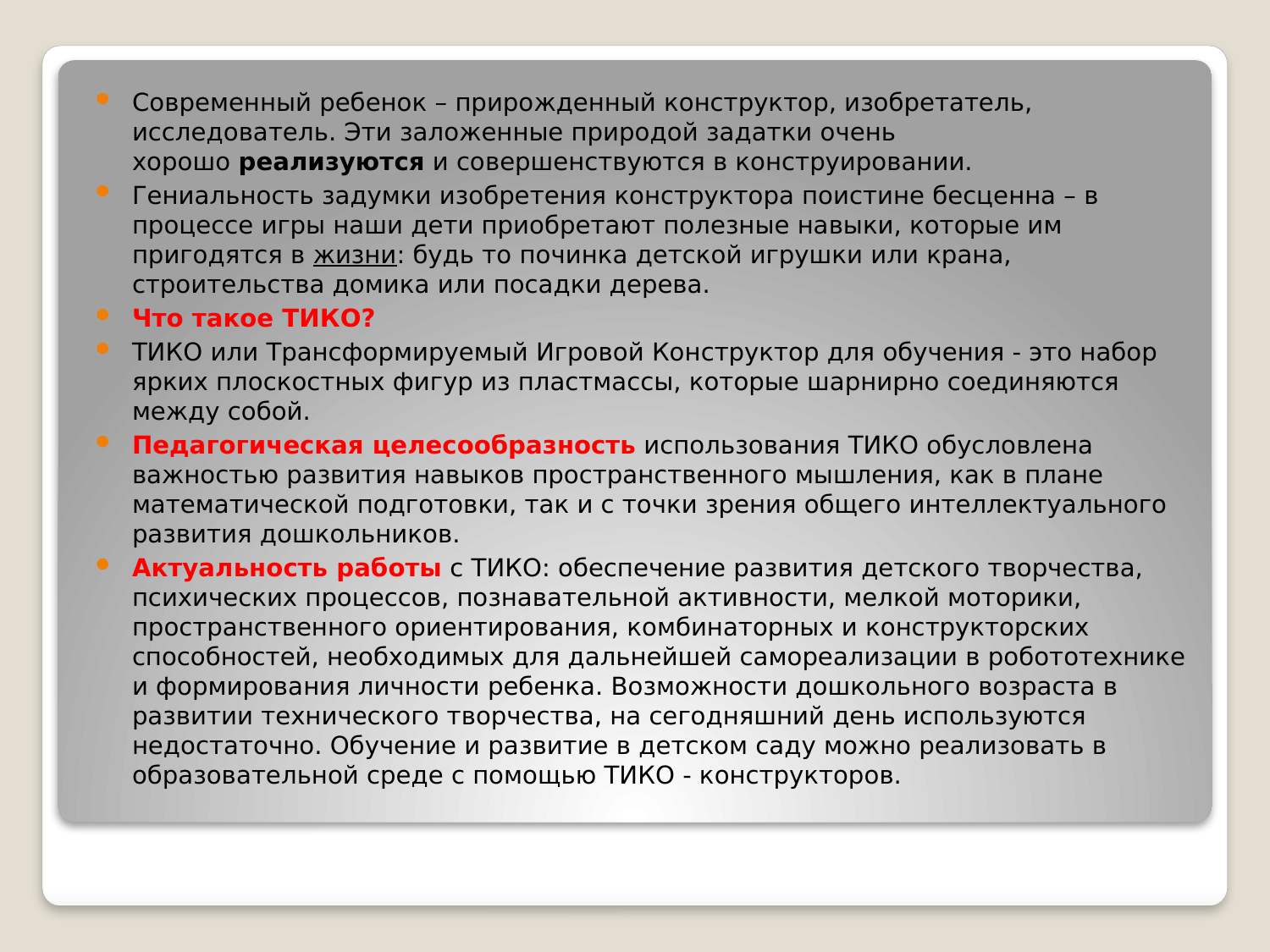

Современный ребенок – прирожденный конструктор, изобретатель, исследователь. Эти заложенные природой задатки очень хорошо реализуются и совершенствуются в конструировании.
Гениальность задумки изобретения конструктора поистине бесценна – в процессе игры наши дети приобретают полезные навыки, которые им пригодятся в жизни: будь то починка детской игрушки или крана, строительства домика или посадки дерева.
Что такое ТИКО?
ТИКО или Трансформируемый Игровой Конструктор для обучения - это набор ярких плоскостных фигур из пластмассы, которые шарнирно соединяются между собой.
Педагогическая целесообразность использования ТИКО обусловлена важностью развития навыков пространственного мышления, как в плане математической подготовки, так и с точки зрения общего интеллектуального развития дошкольников.
Актуальность работы с ТИКО: обеспечение развития детского творчества, психических процессов, познавательной активности, мелкой моторики, пространственного ориентирования, комбинаторных и конструкторских способностей, необходимых для дальнейшей самореализации в робототехнике и формирования личности ребенка. Возможности дошкольного возраста в развитии технического творчества, на сегодняшний день используются недостаточно. Обучение и развитие в детском саду можно реализовать в образовательной среде с помощью ТИКО - конструкторов.

#